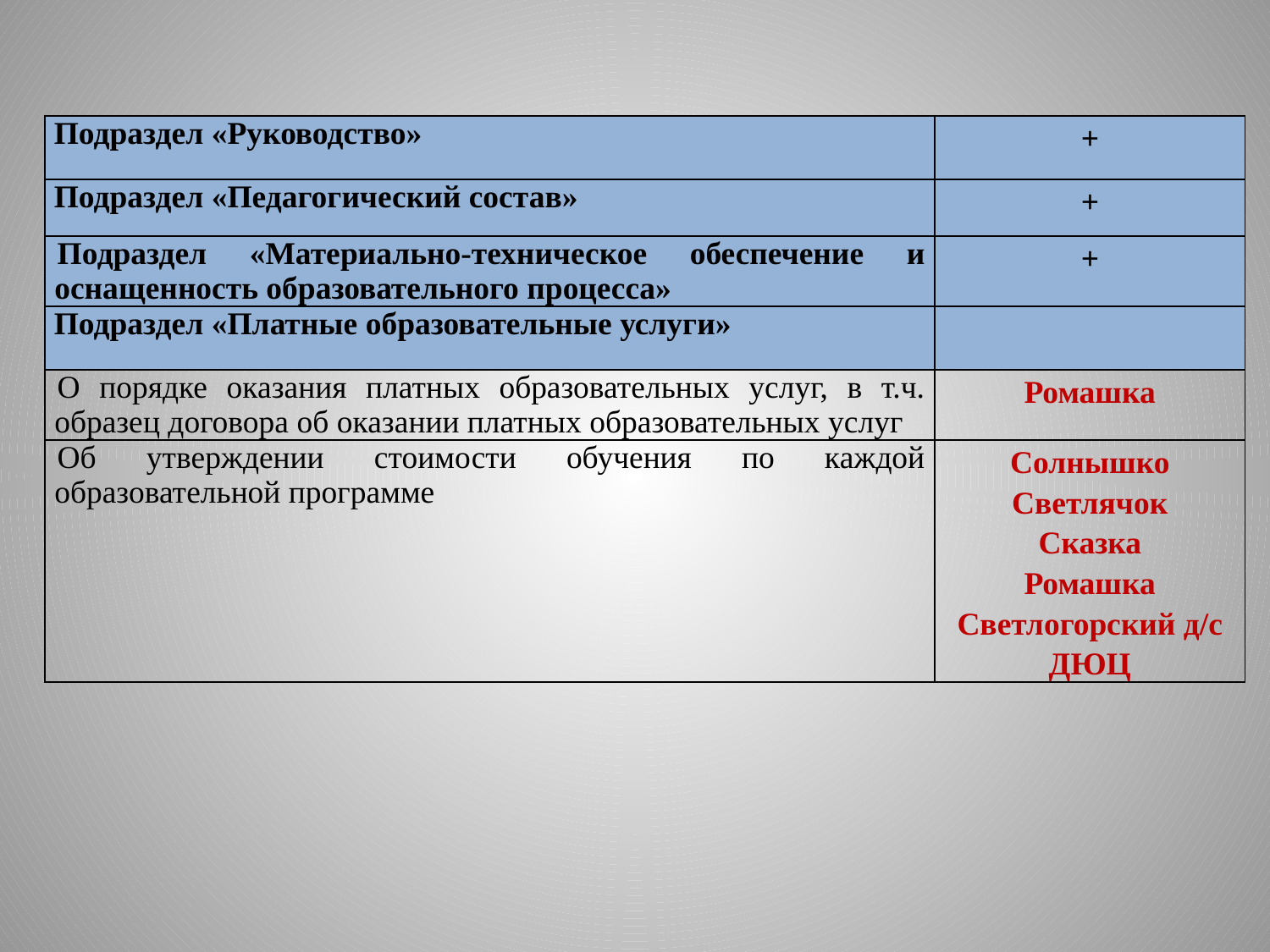

| Подраздел «Руководство» | + |
| --- | --- |
| Подраздел «Педагогический состав» | + |
| Подраздел «Материально-техническое обеспечение и оснащенность образовательного процесса» | + |
| Подраздел «Платные образовательные услуги» |  |
| О порядке оказания платных образовательных услуг, в т.ч. образец договора об оказании платных образовательных услуг | Ромашка |
| Об утверждении стоимости обучения по каждой образовательной программе | Солнышко Светлячок Сказка Ромашка Светлогорский д/с ДЮЦ |